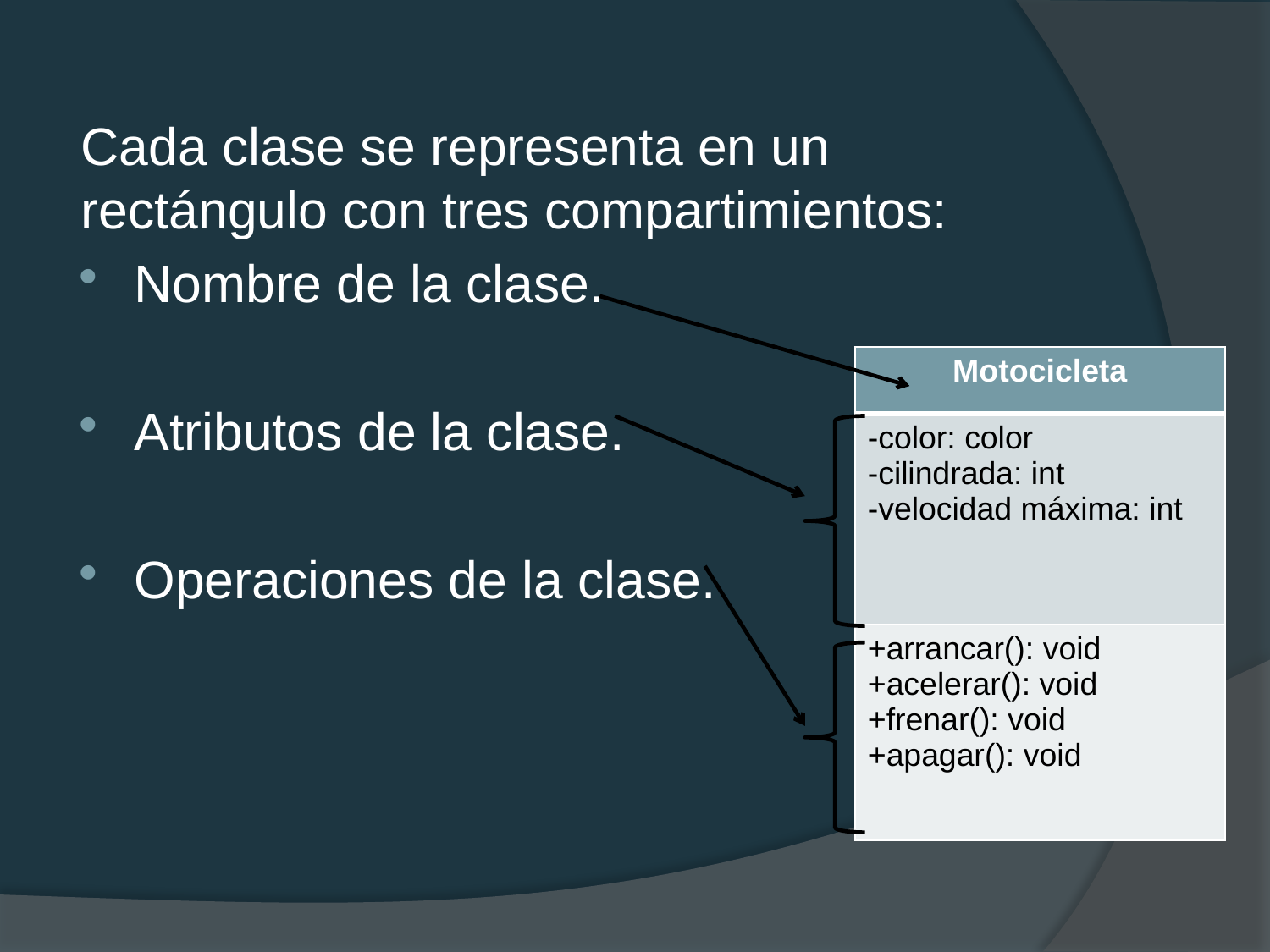

Cada clase se representa en un rectángulo con tres compartimientos:
Nombre de la clase.

Atributos de la clase.

Operaciones de la clase.

| Motocicleta |
| --- |
| -color: color -cilindrada: int -velocidad máxima: int |
| +arrancar(): void +acelerar(): void +frenar(): void +apagar(): void |